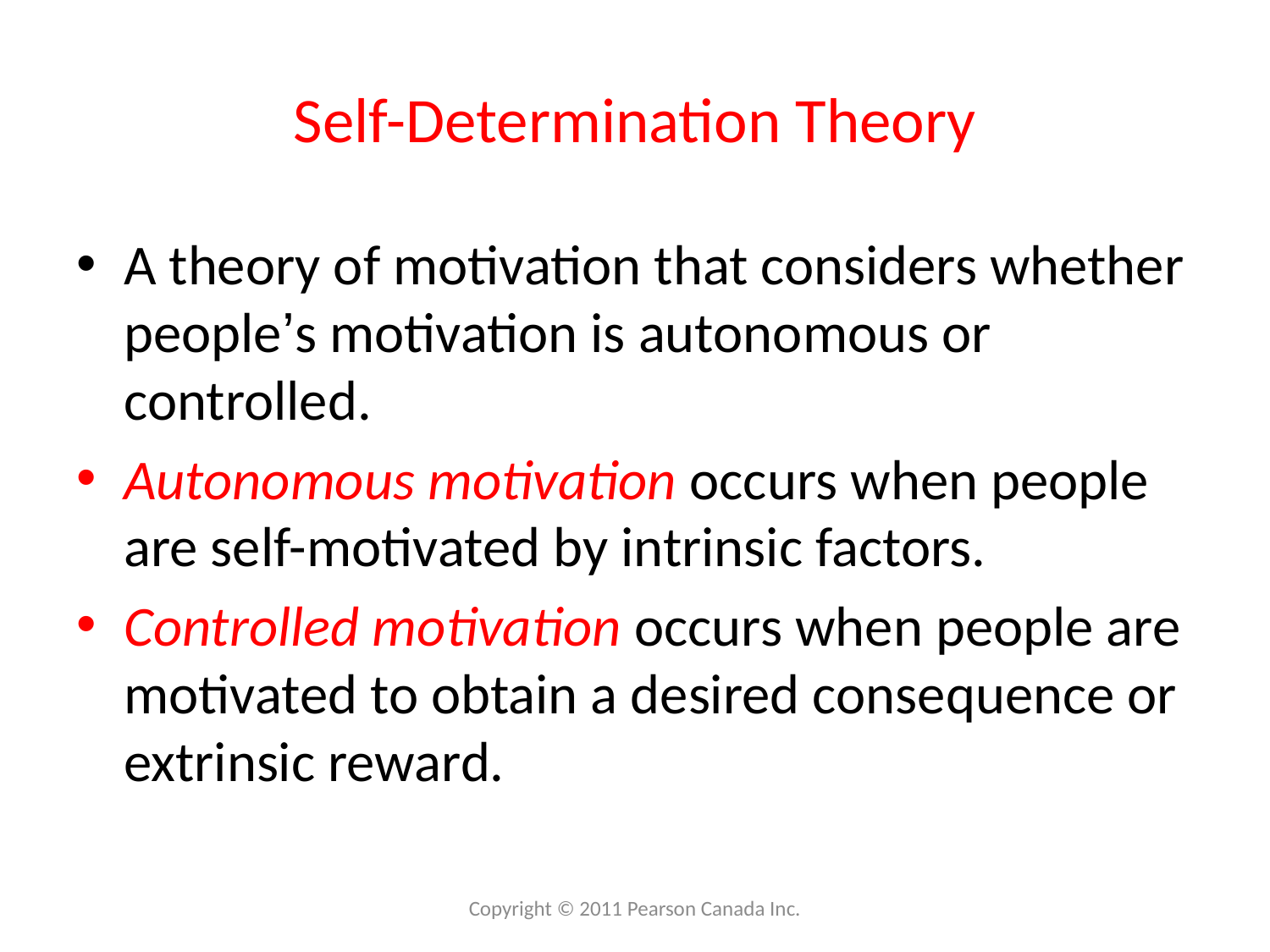

# Self-Determination Theory
A theory of motivation that considers whether people’s motivation is autonomous or controlled.
Autonomous motivation occurs when people are self-motivated by intrinsic factors.
Controlled motivation occurs when people are motivated to obtain a desired consequence or extrinsic reward.

Copyright © 2011 Pearson Canada Inc.